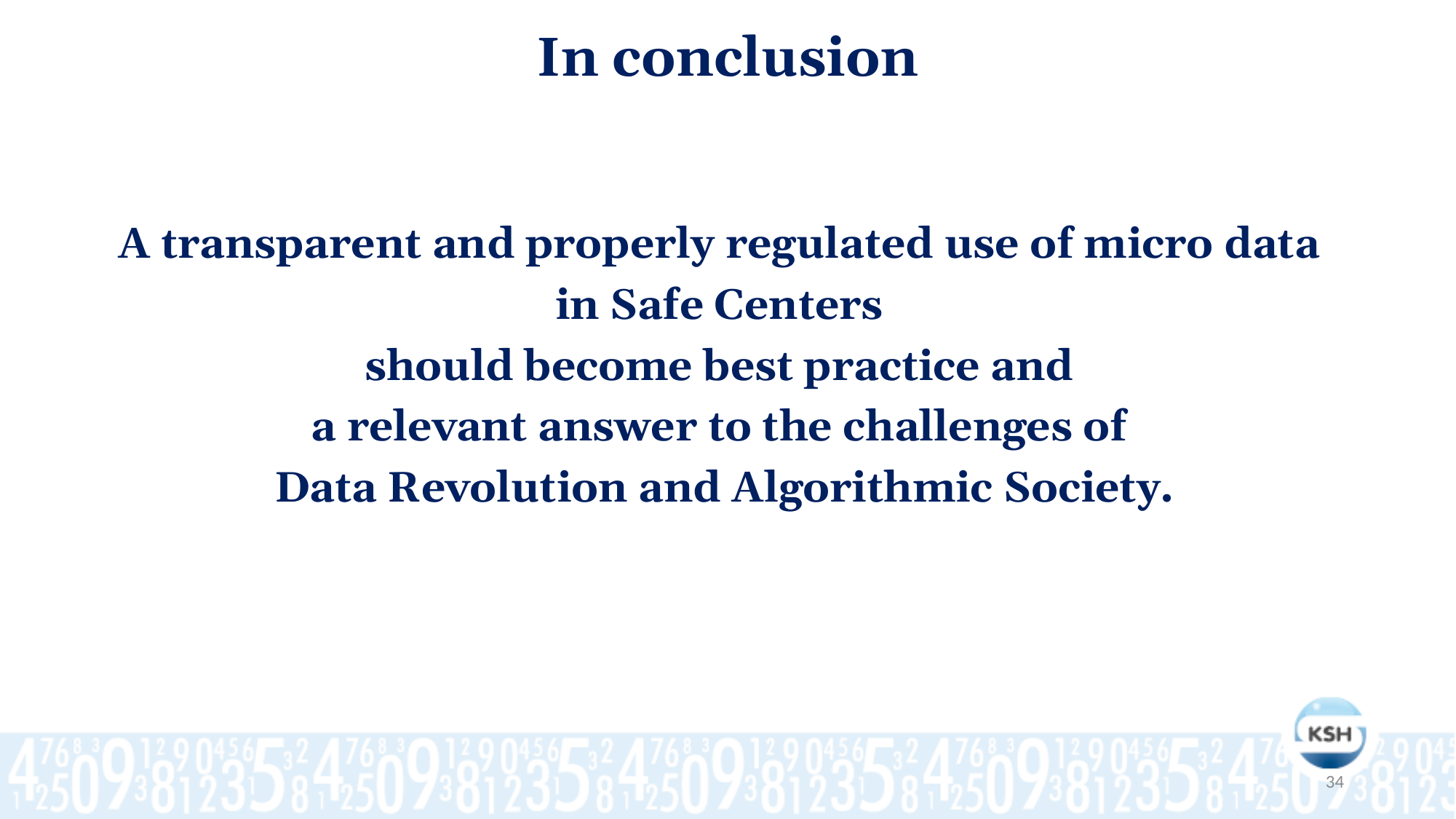

In conclusion
A transparent and properly regulated use of micro data
in Safe Centers
should become best practice and
a relevant answer to the challenges of
Data Revolution and Algorithmic Society.
34